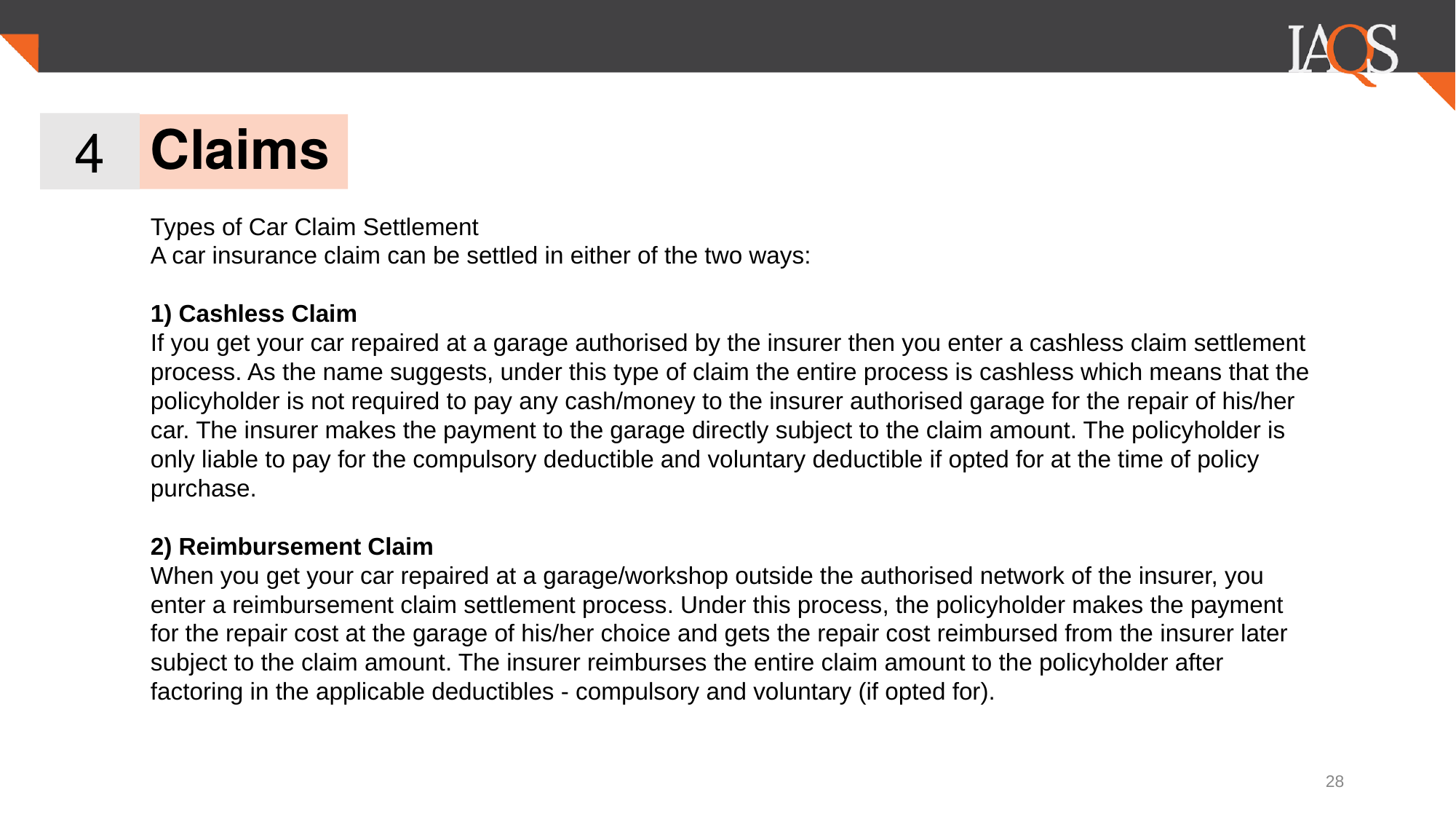

4
# Claims
Types of Car Claim Settlement
A car insurance claim can be settled in either of the two ways:

1) Cashless Claim
If you get your car repaired at a garage authorised by the insurer then you enter a cashless claim settlement process. As the name suggests, under this type of claim the entire process is cashless which means that the policyholder is not required to pay any cash/money to the insurer authorised garage for the repair of his/her car. The insurer makes the payment to the garage directly subject to the claim amount. The policyholder is only liable to pay for the compulsory deductible and voluntary deductible if opted for at the time of policy purchase.

2) Reimbursement Claim
When you get your car repaired at a garage/workshop outside the authorised network of the insurer, you enter a reimbursement claim settlement process. Under this process, the policyholder makes the payment for the repair cost at the garage of his/her choice and gets the repair cost reimbursed from the insurer later subject to the claim amount. The insurer reimburses the entire claim amount to the policyholder after factoring in the applicable deductibles - compulsory and voluntary (if opted for).

28